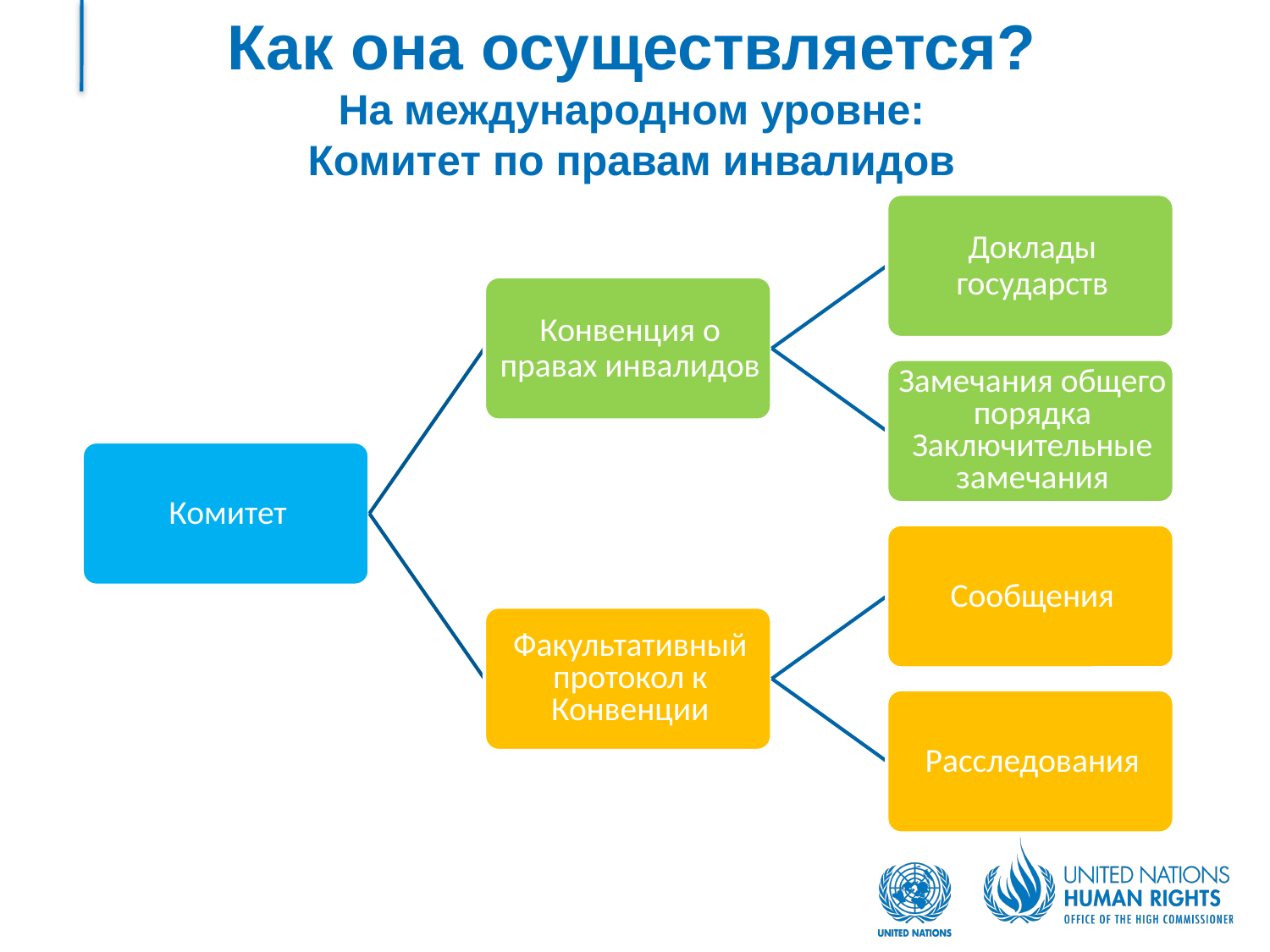

# Как она осуществляется? На международном уровне: Комитет по правам инвалидов

Комитет

Конвенция о правах инвалидов

Доклады государств

Замечания общего порядка Заключительные замечания

Факультативный протокол к Конвенции

Сообщения

Расследования